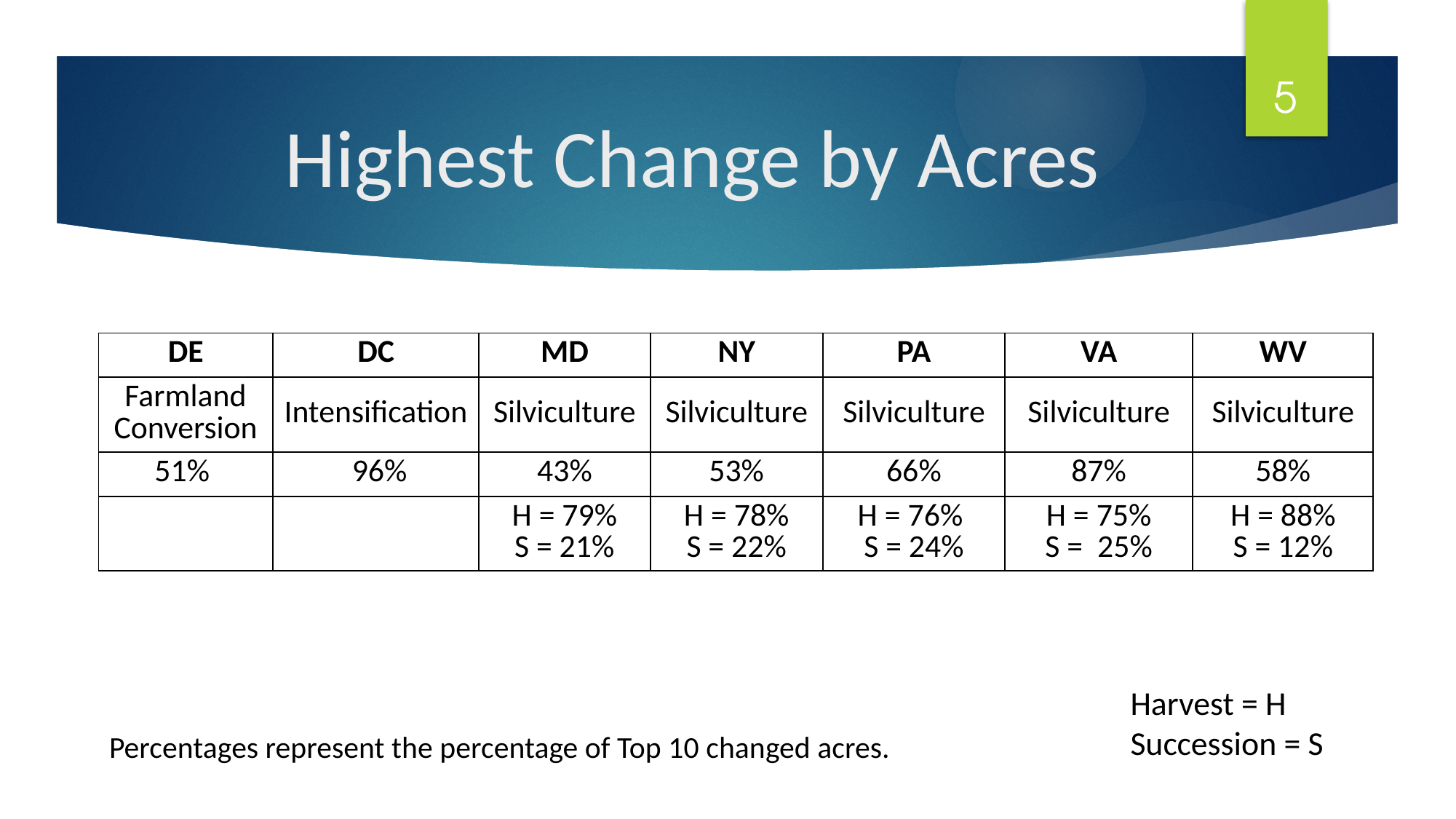

5
# Highest Change by Acres
| DE | DC | MD | NY | PA | VA | WV |
| --- | --- | --- | --- | --- | --- | --- |
| Farmland Conversion | Intensification | Silviculture | Silviculture | Silviculture | Silviculture | Silviculture |
| 51% | 96% | 43% | 53% | 66% | 87% | 58% |
|  |  | H = 79% S = 21% | H = 78% S = 22% | H = 76% S = 24% | H = 75% S = 25% | H = 88% S = 12% |
Harvest = H
Succession = S
Percentages represent the percentage of Top 10 changed acres.